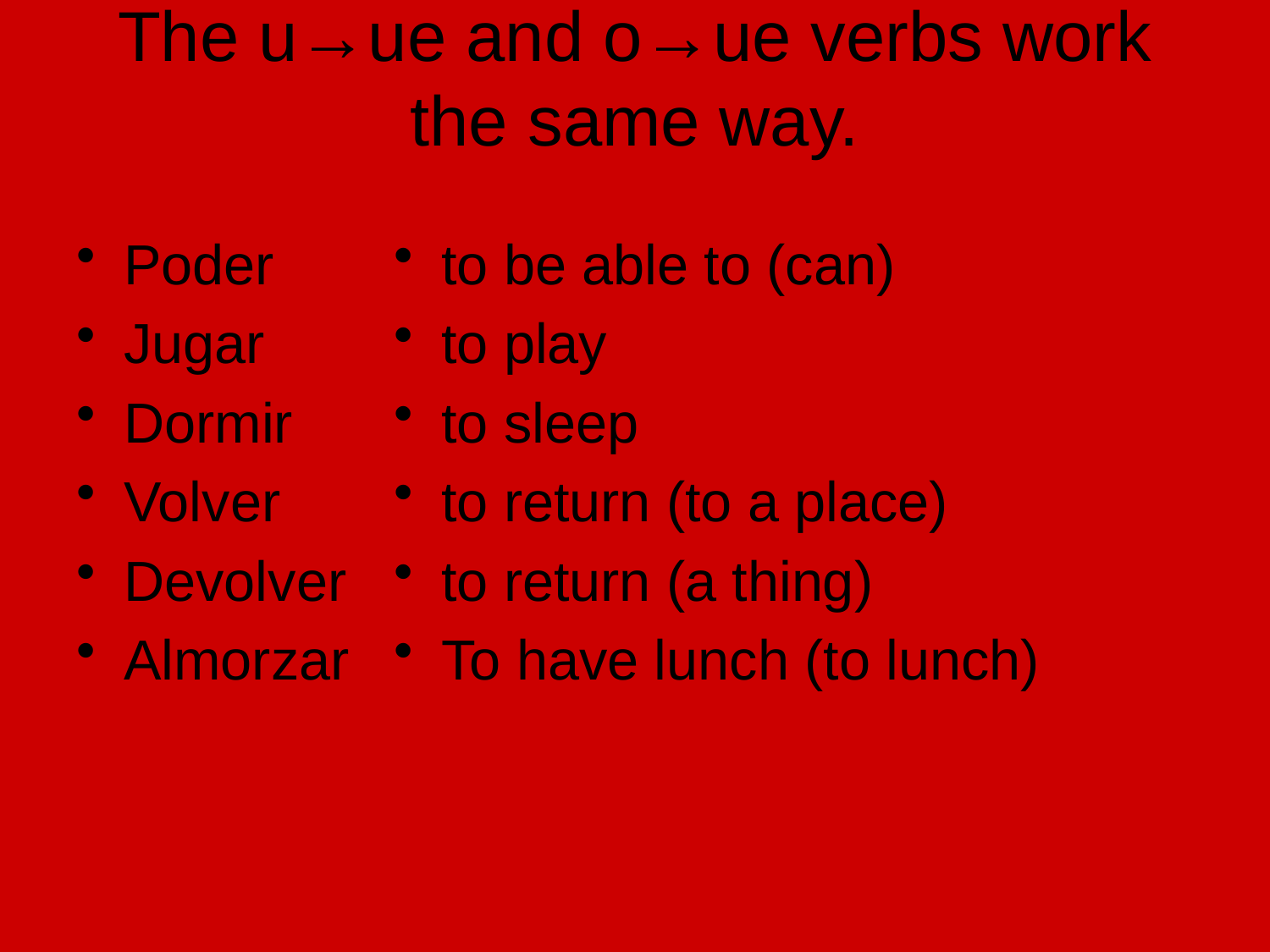

# The u→ue and o→ue verbs work the same way.
Poder
Jugar
Dormir
Volver
Devolver
Almorzar
to be able to (can)
to play
to sleep
to return (to a place)
to return (a thing)
To have lunch (to lunch)